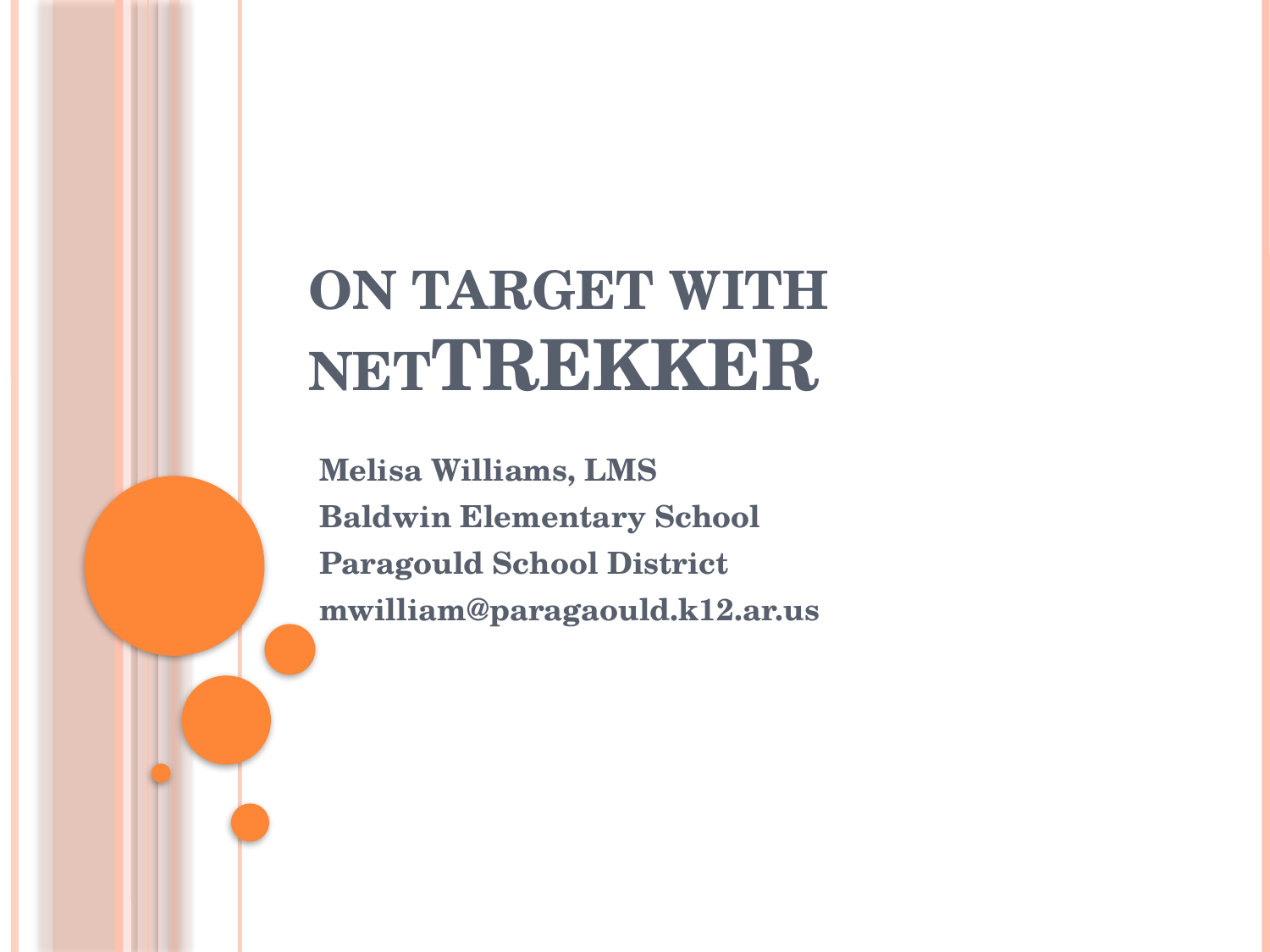

# On Target with Nettrekker
Melisa Williams, LMS
Baldwin Elementary School
Paragould School District
mwilliam@paragaould.k12.ar.us